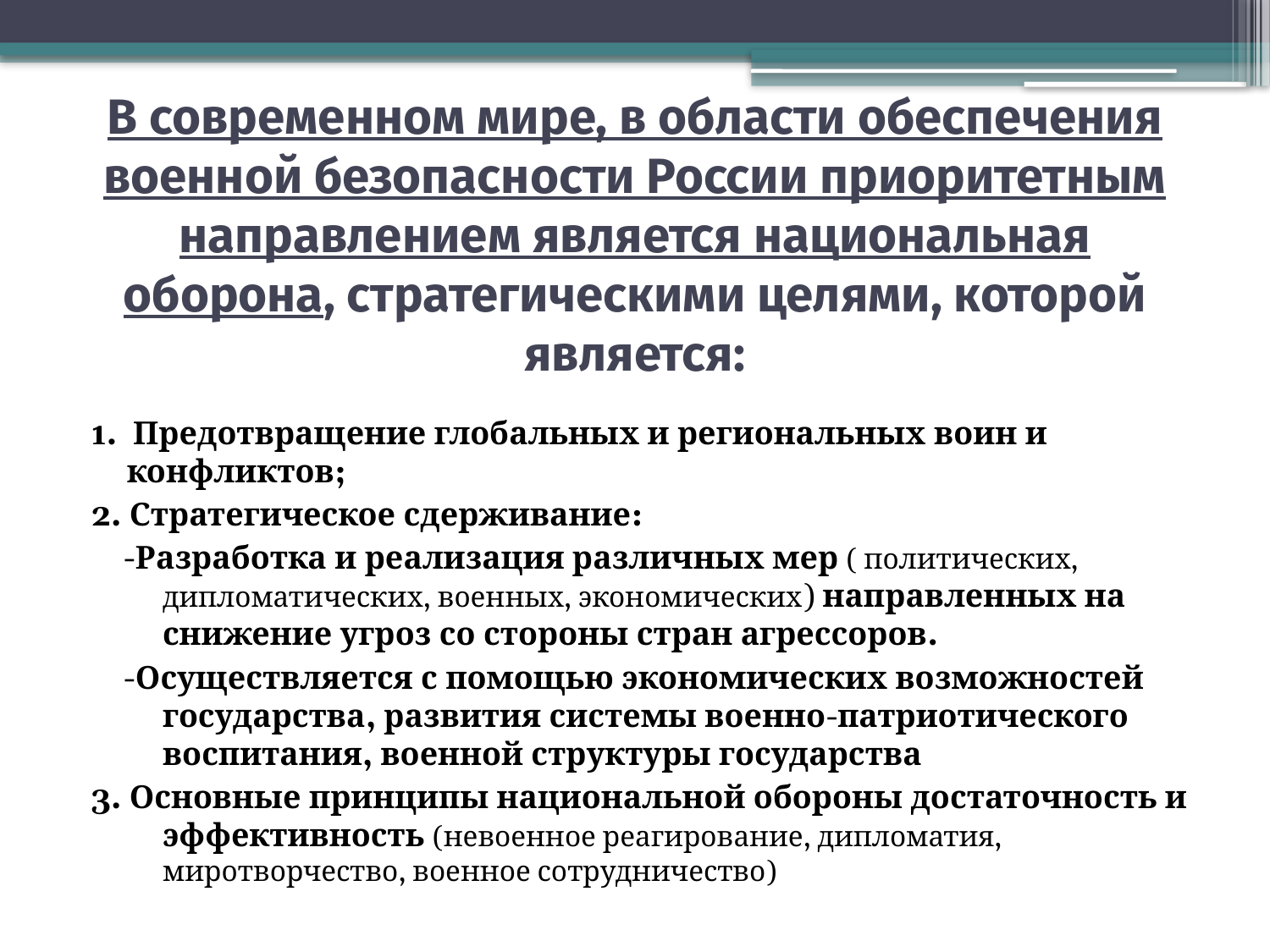

# В современном мире, в области обеспечения военной безопасности России приоритетным направлением является национальная оборона, стратегическими целями, которой является:
1.  Предотвращение глобальных и региональных воин и       конфликтов;
2. Стратегическое сдерживание:
    -Разработка и реализация различных мер ( политических, дипломатических, военных, экономических) направленных на снижение угроз со стороны стран агрессоров.
    -Осуществляется с помощью экономических возможностей государства, развития системы военно-патриотического воспитания, военной структуры государства
3. Основные принципы национальной обороны достаточность и эффективность (невоенное реагирование, дипломатия, миротворчество, военное сотрудничество)